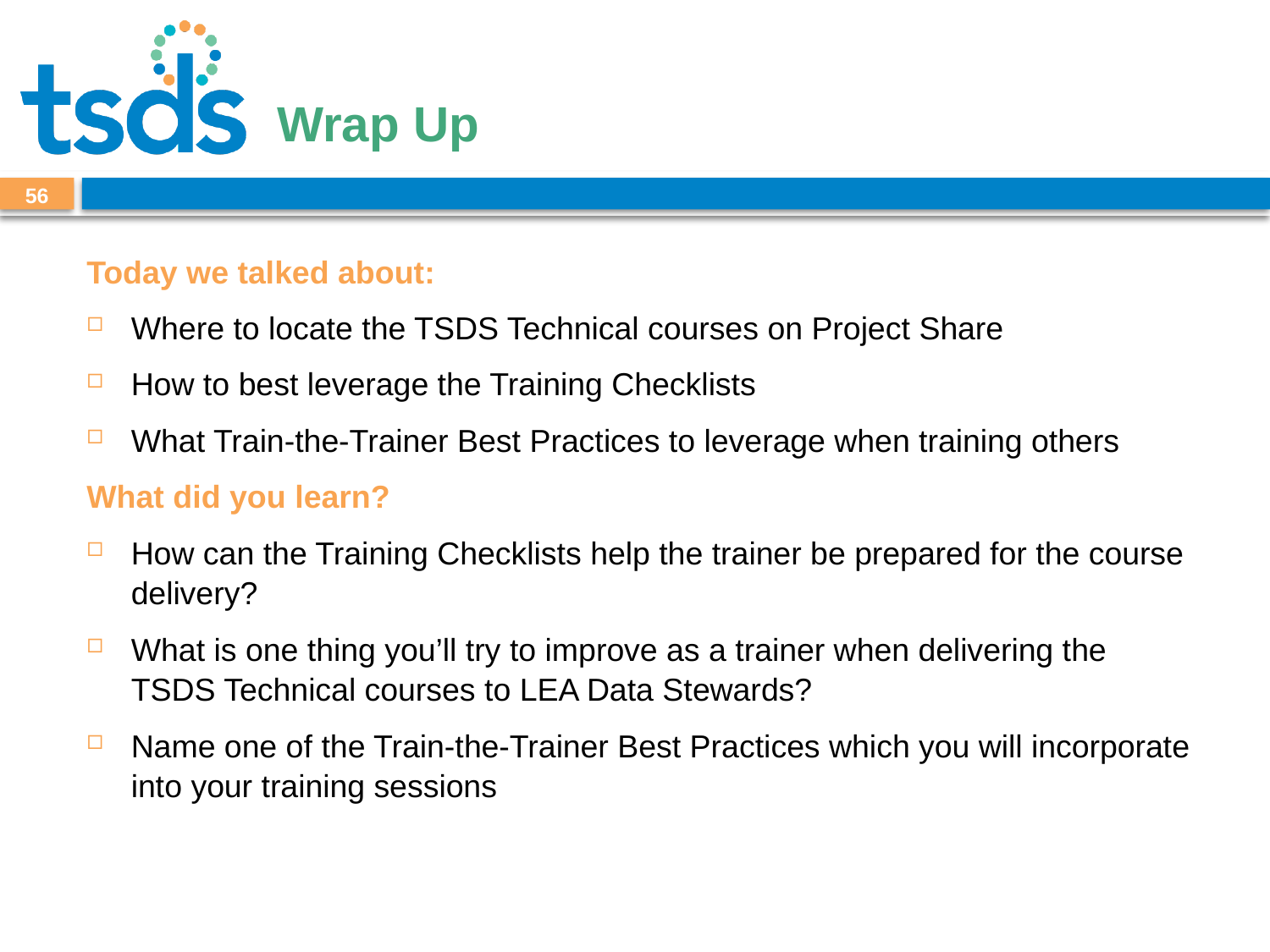

# Wrap Up
56
Today we talked about:
Where to locate the TSDS Technical courses on Project Share
How to best leverage the Training Checklists
What Train-the-Trainer Best Practices to leverage when training others
What did you learn?
How can the Training Checklists help the trainer be prepared for the course delivery?
What is one thing you’ll try to improve as a trainer when delivering the TSDS Technical courses to LEA Data Stewards?
Name one of the Train-the-Trainer Best Practices which you will incorporate into your training sessions